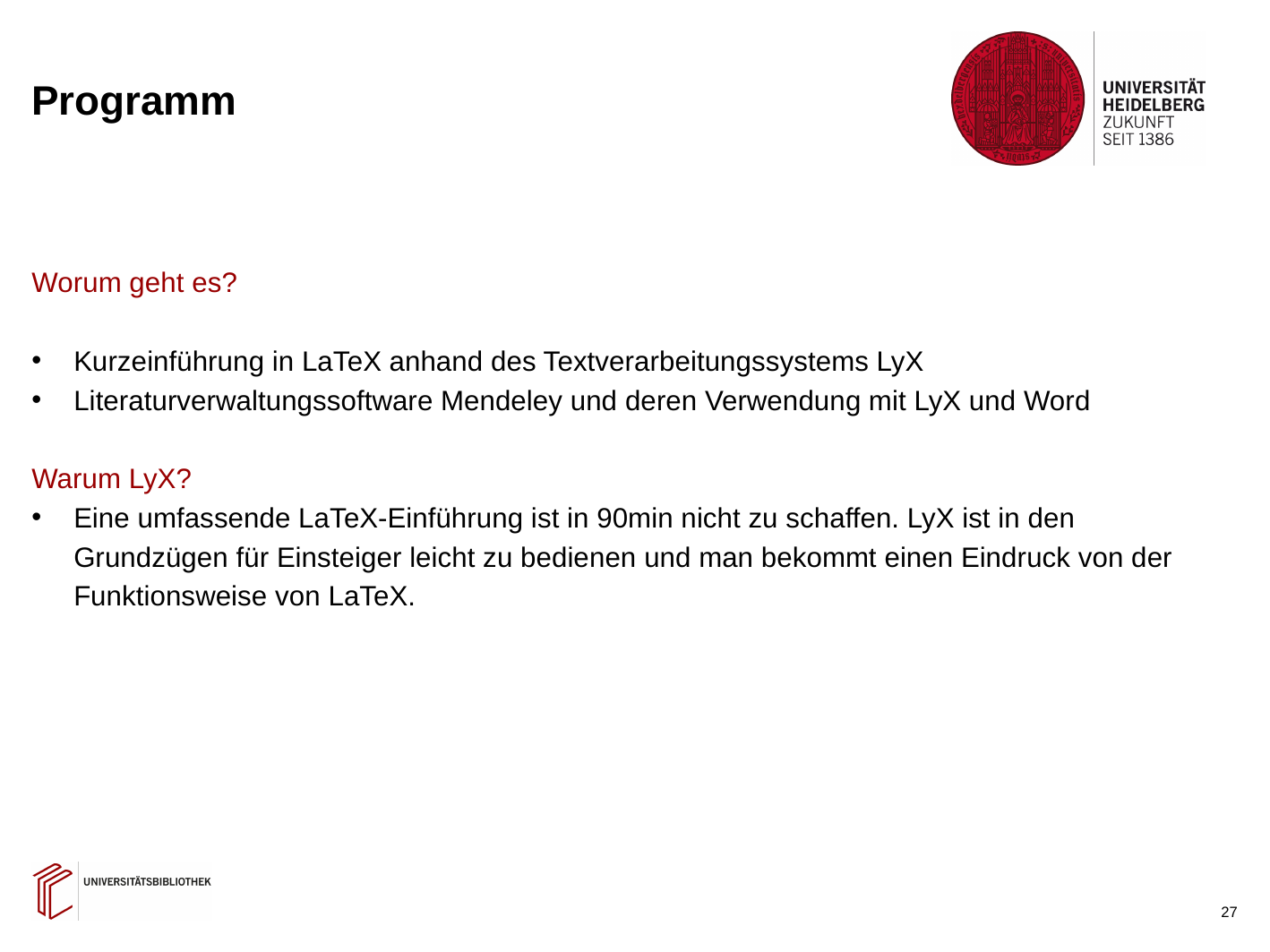

# Programm
Worum geht es?

Kurzeinführung in LaTeX anhand des Textverarbeitungssystems LyX
Literaturverwaltungssoftware Mendeley und deren Verwendung mit LyX und Word

Warum LyX?
Eine umfassende LaTeX-Einführung ist in 90min nicht zu schaffen. LyX ist in den Grundzügen für Einsteiger leicht zu bedienen und man bekommt einen Eindruck von der Funktionsweise von LaTeX.

27